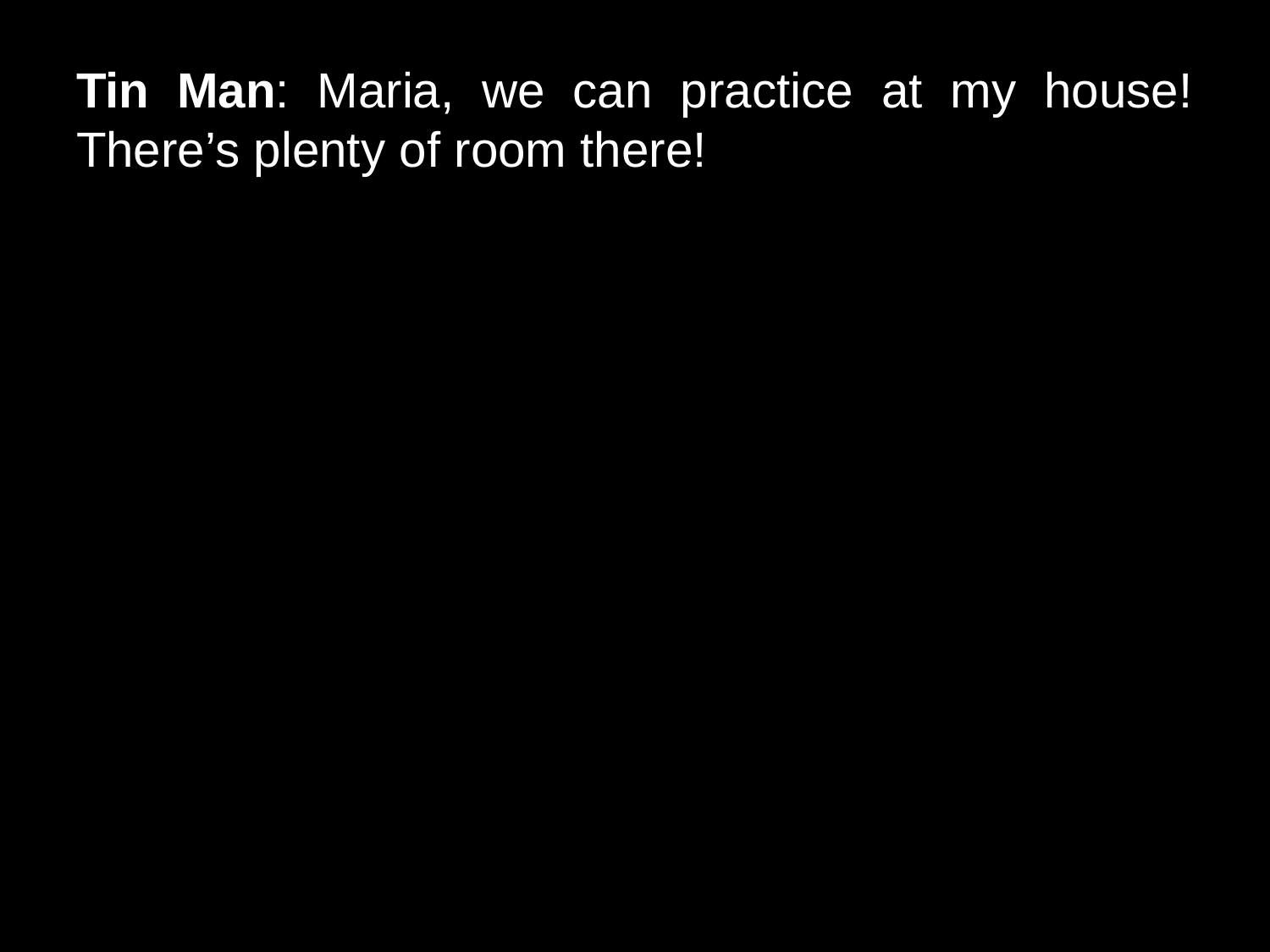

# Tin Man: Maria, we can practice at my house! There’s plenty of room there!